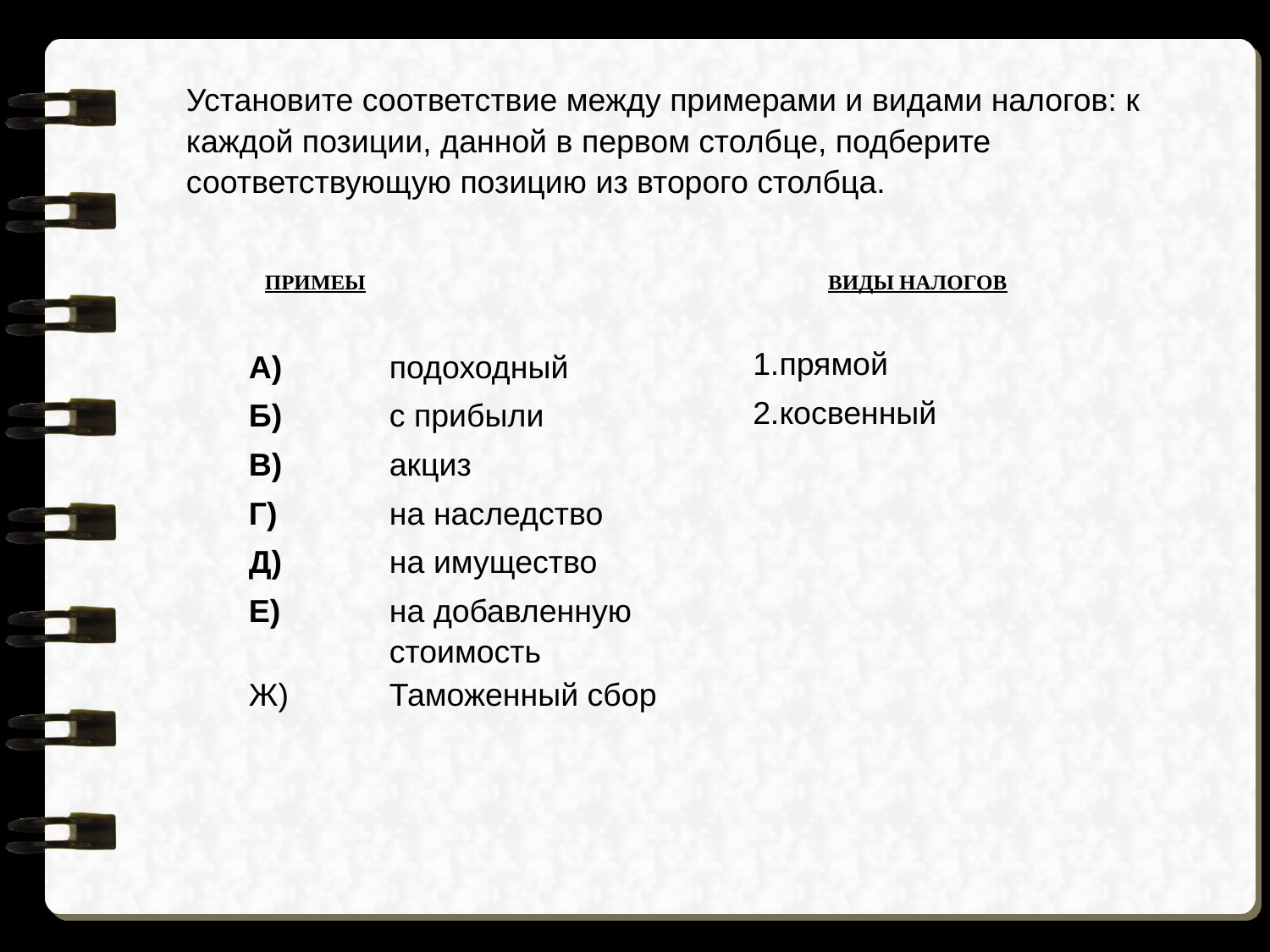

| Установите соответствие между примерами и видами налогов: к каждой позиции, данной в первом столбце, подберите  соответствующую позицию из второго столбца. |
| --- |
| ПРИМЕЫ |  | ВИДЫ НАЛОГОВ |
| --- | --- | --- |
|  |  |  |
| А) | подоходный | 1.прямой |
| Б) | с прибыли | 2.косвенный |
| В) | акциз |  |
| Г) | на наследство |  |
| Д) | на имущество |  |
| Е) | на добавленную стоимость |  |
| Ж) | Таможенный сбор |  |
|  |  |  |